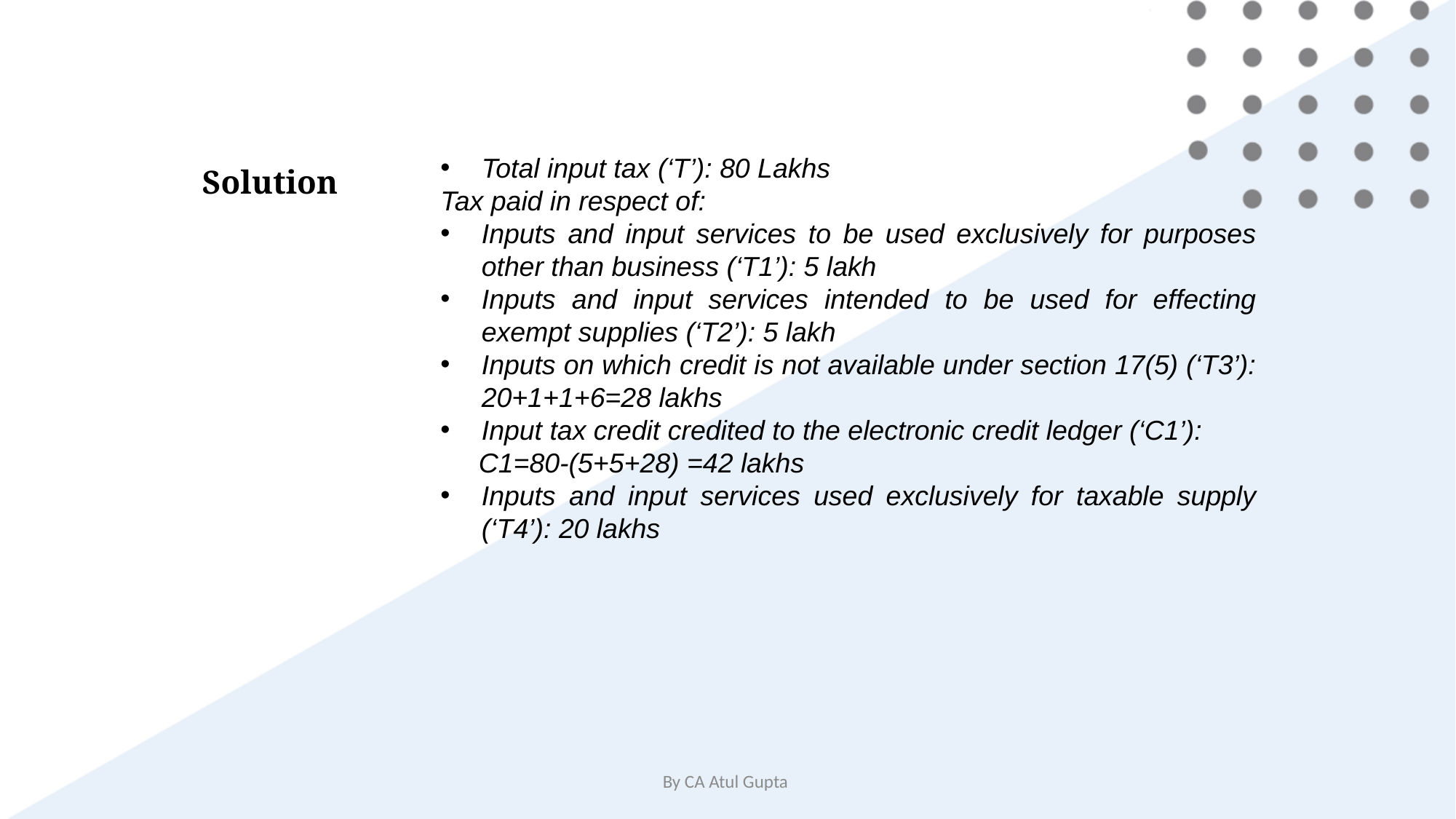

Total input tax (‘T’): 80 Lakhs
Tax paid in respect of:
Inputs and input services to be used exclusively for purposes other than business (‘T1’): 5 lakh
Inputs and input services intended to be used for effecting exempt supplies (‘T2’): 5 lakh
Inputs on which credit is not available under section 17(5) (‘T3’): 20+1+1+6=28 lakhs
Input tax credit credited to the electronic credit ledger (‘C1’):
     C1=80-(5+5+28) =42 lakhs
Inputs and input services used exclusively for taxable supply (‘T4’): 20 lakhs

Solution
By CA Atul Gupta